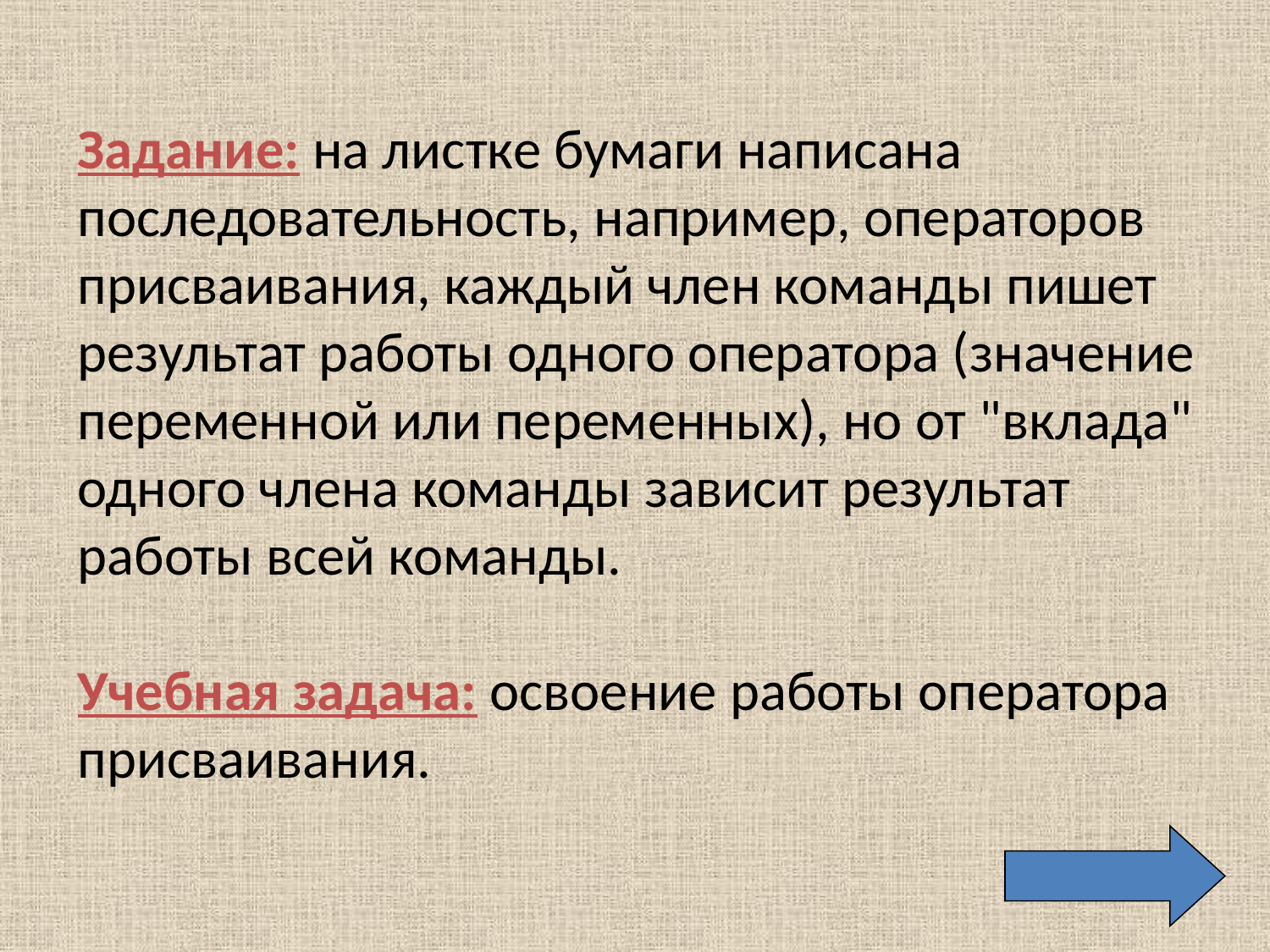

Задание: на листке бумаги написана последовательность, например, операторов присваивания, каждый член команды пишет результат работы одного оператора (значение переменной или переменных), но от "вклада" одного члена команды зависит результат работы всей команды.

Учебная задача: освоение работы оператора присваивания.